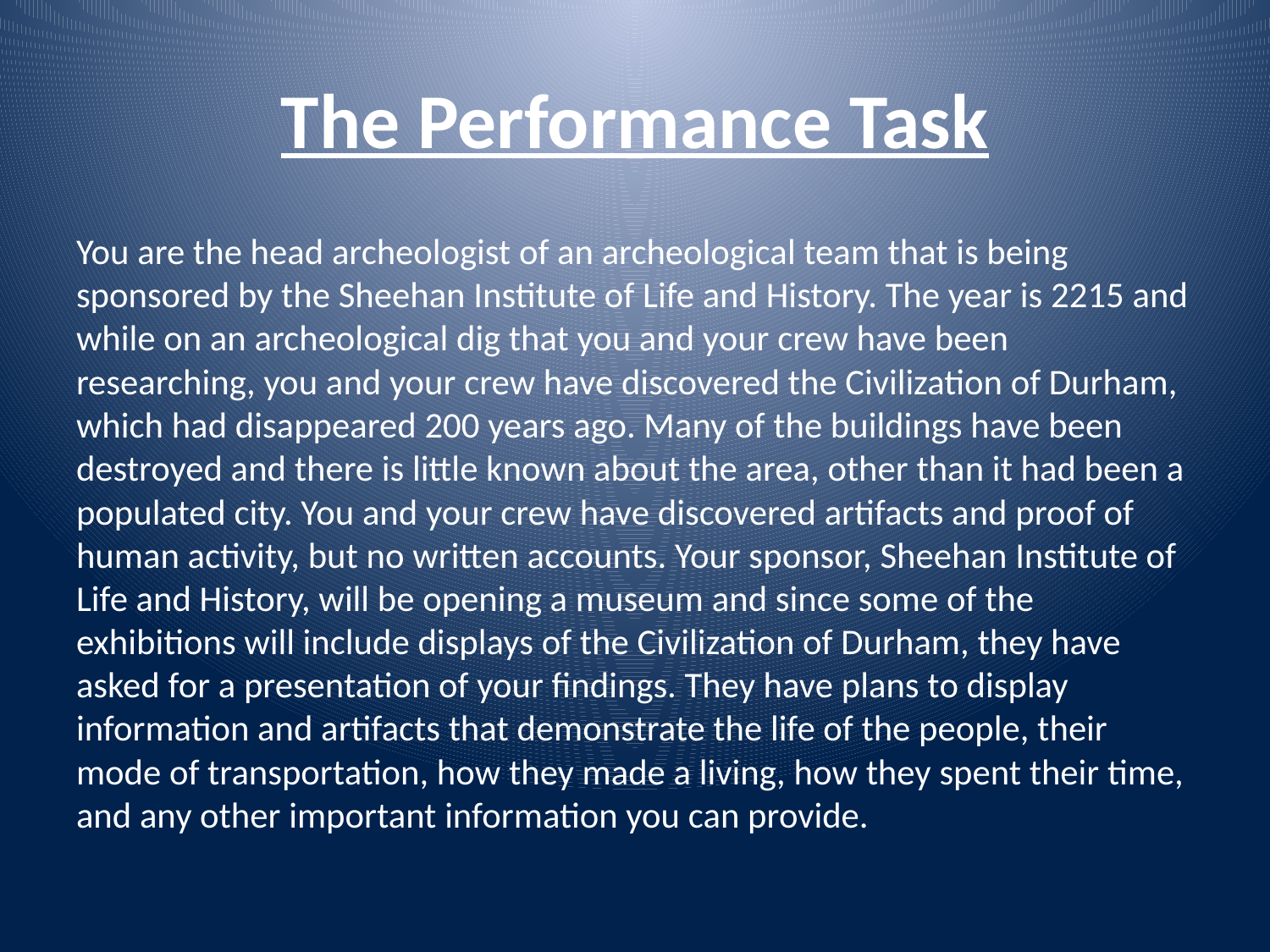

# The Performance Task
You are the head archeologist of an archeological team that is being sponsored by the Sheehan Institute of Life and History. The year is 2215 and while on an archeological dig that you and your crew have been researching, you and your crew have discovered the Civilization of Durham, which had disappeared 200 years ago. Many of the buildings have been destroyed and there is little known about the area, other than it had been a populated city. You and your crew have discovered artifacts and proof of human activity, but no written accounts. Your sponsor, Sheehan Institute of Life and History, will be opening a museum and since some of the exhibitions will include displays of the Civilization of Durham, they have asked for a presentation of your findings. They have plans to display information and artifacts that demonstrate the life of the people, their mode of transportation, how they made a living, how they spent their time, and any other important information you can provide.